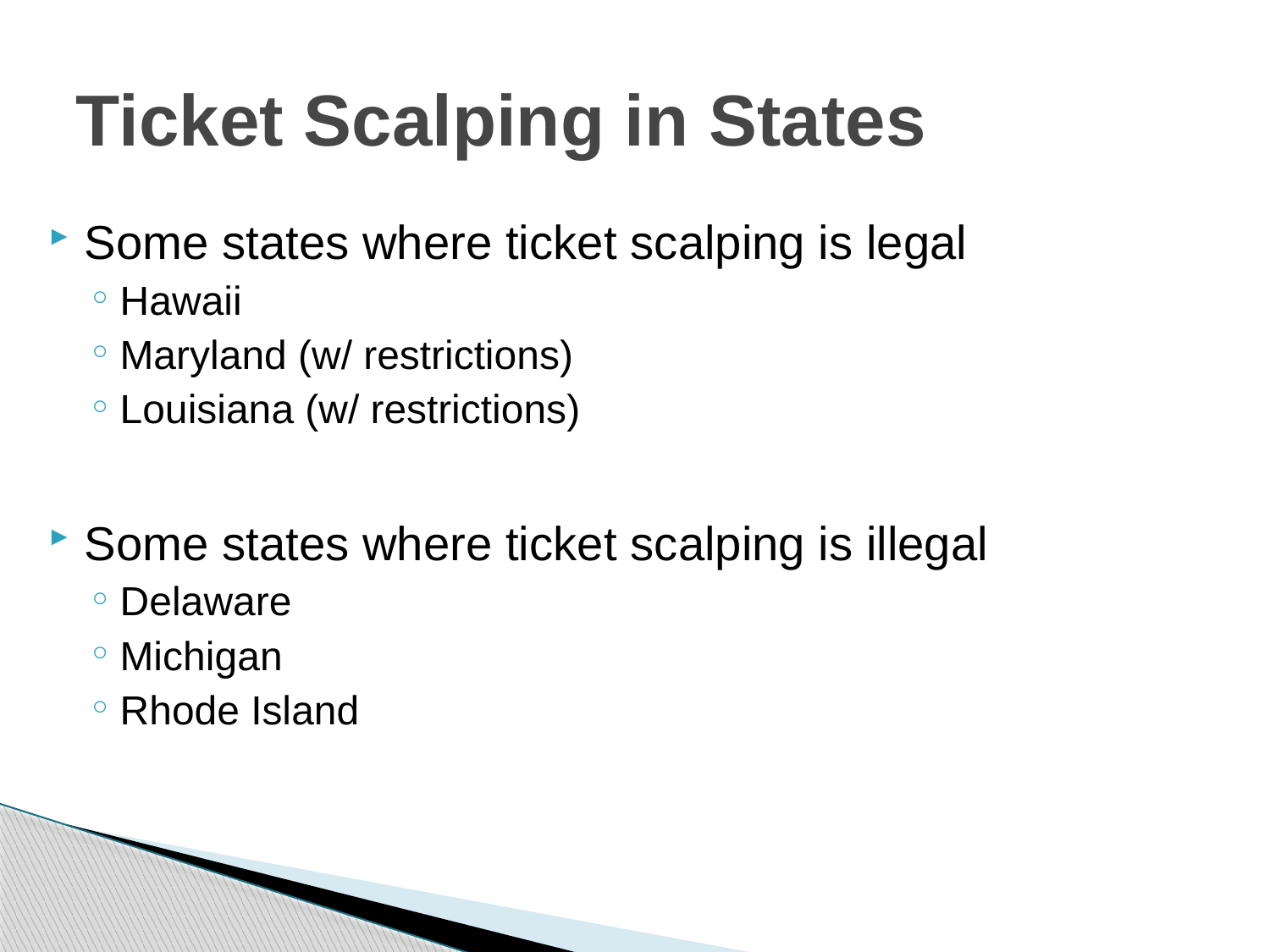

# Ticket Scalping in States
Some states where ticket scalping is legal
Hawaii
Maryland (w/ restrictions)
Louisiana (w/ restrictions)

Some states where ticket scalping is illegal
Delaware
Michigan
Rhode Island